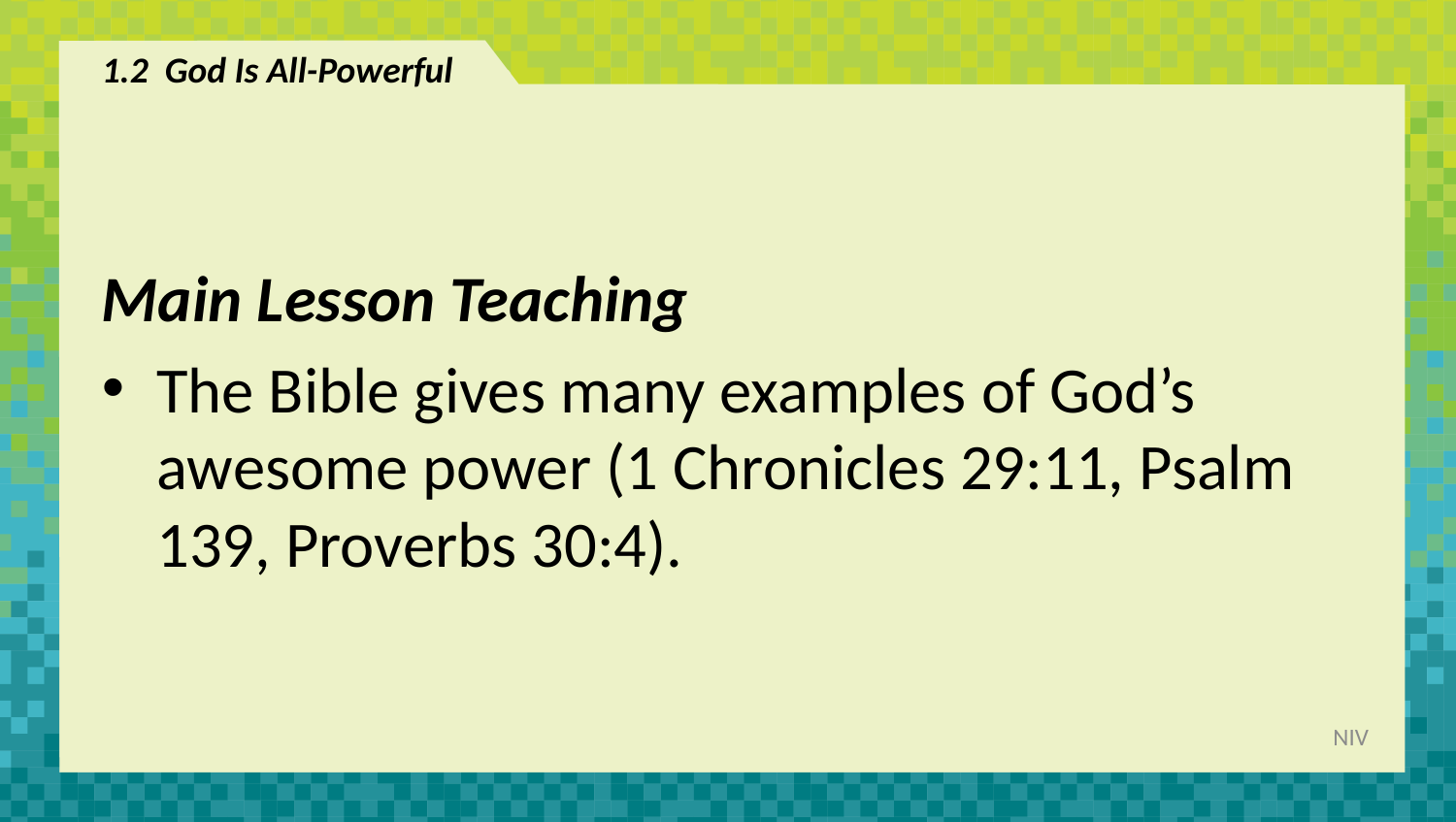

# 1.2  God Is All-Powerful
Main Lesson Teaching
The Bible gives many examples of God’s awesome power (1 Chronicles 29:11, Psalm 139, Proverbs 30:4).
NIV